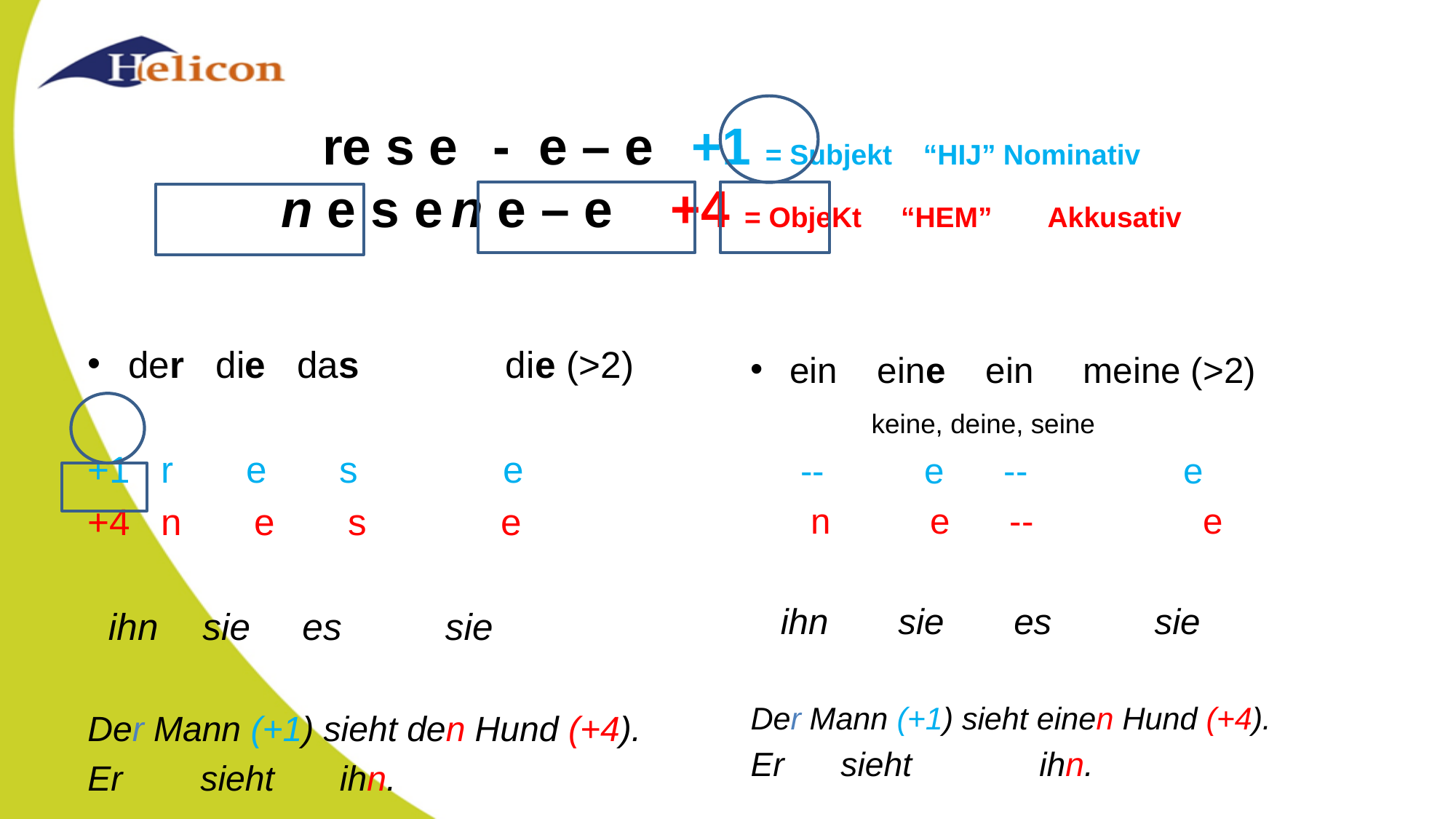

# re s e 		-  e – e	  +1 = Subjekt    “HIJ”	Nominativ n e s e		n e – e    +4 = ObjeKt     “HEM”	Akkusativ

ein    eine    ein     meine (>2)
			    keine, deine, seine
     --          e      -- 	           e
      n          e      --                 e

   ihn       sie       es        	sie

Der Mann (+1) sieht einen Hund (+4).
Er 		 sieht 	     ihn.

der   die   das  	    die (>2)

+1   r       e       s              e
+4   n       e       s             e

  ihn 	   sie     es          sie

Der Mann (+1) sieht den Hund (+4).
Er 		   sieht 	ihn.